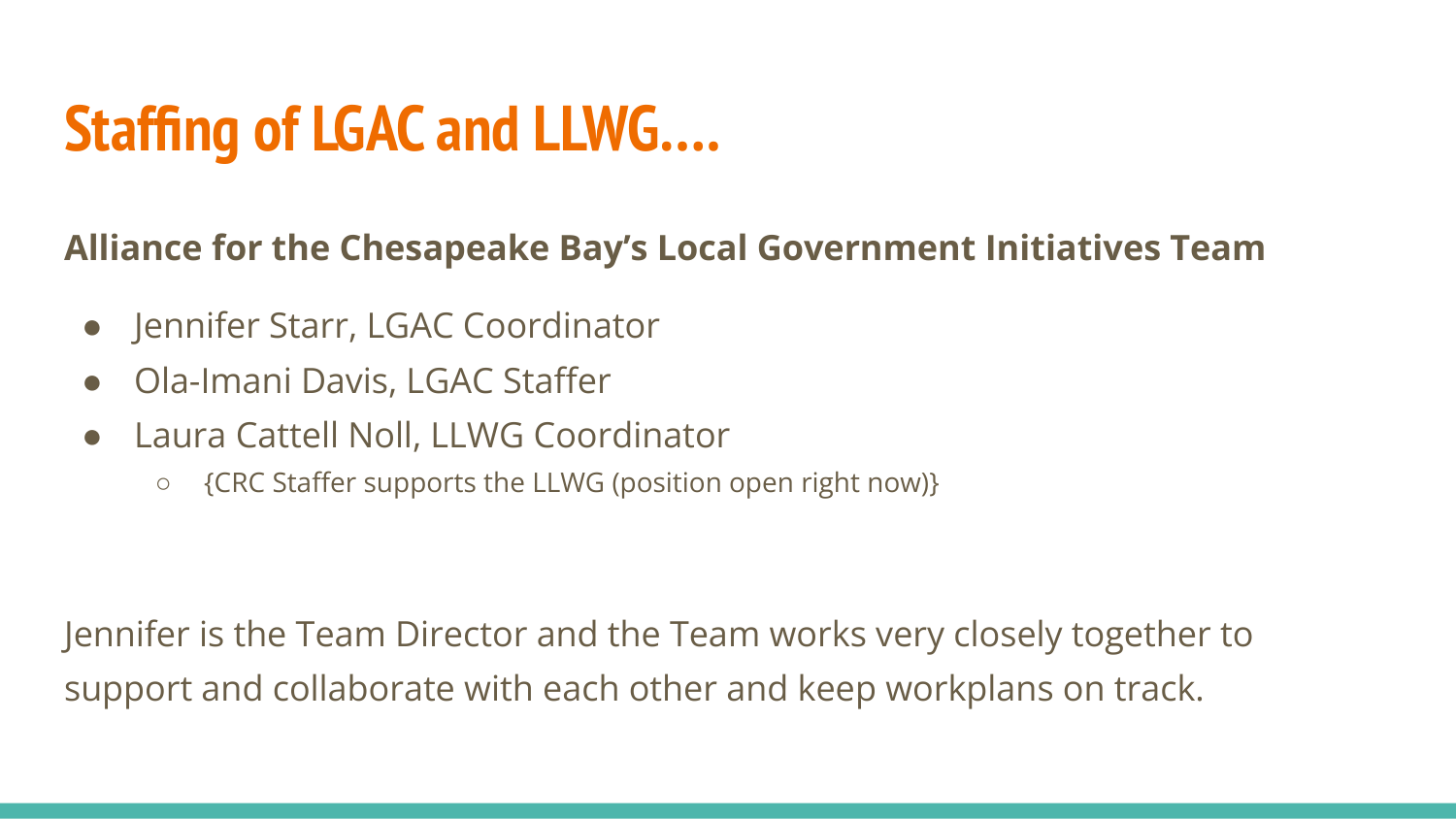

# Staffing of LGAC and LLWG….
Alliance for the Chesapeake Bay’s Local Government Initiatives Team
Jennifer Starr, LGAC Coordinator
Ola-Imani Davis, LGAC Staffer
Laura Cattell Noll, LLWG Coordinator
{CRC Staffer supports the LLWG (position open right now)}

Jennifer is the Team Director and the Team works very closely together to support and collaborate with each other and keep workplans on track.